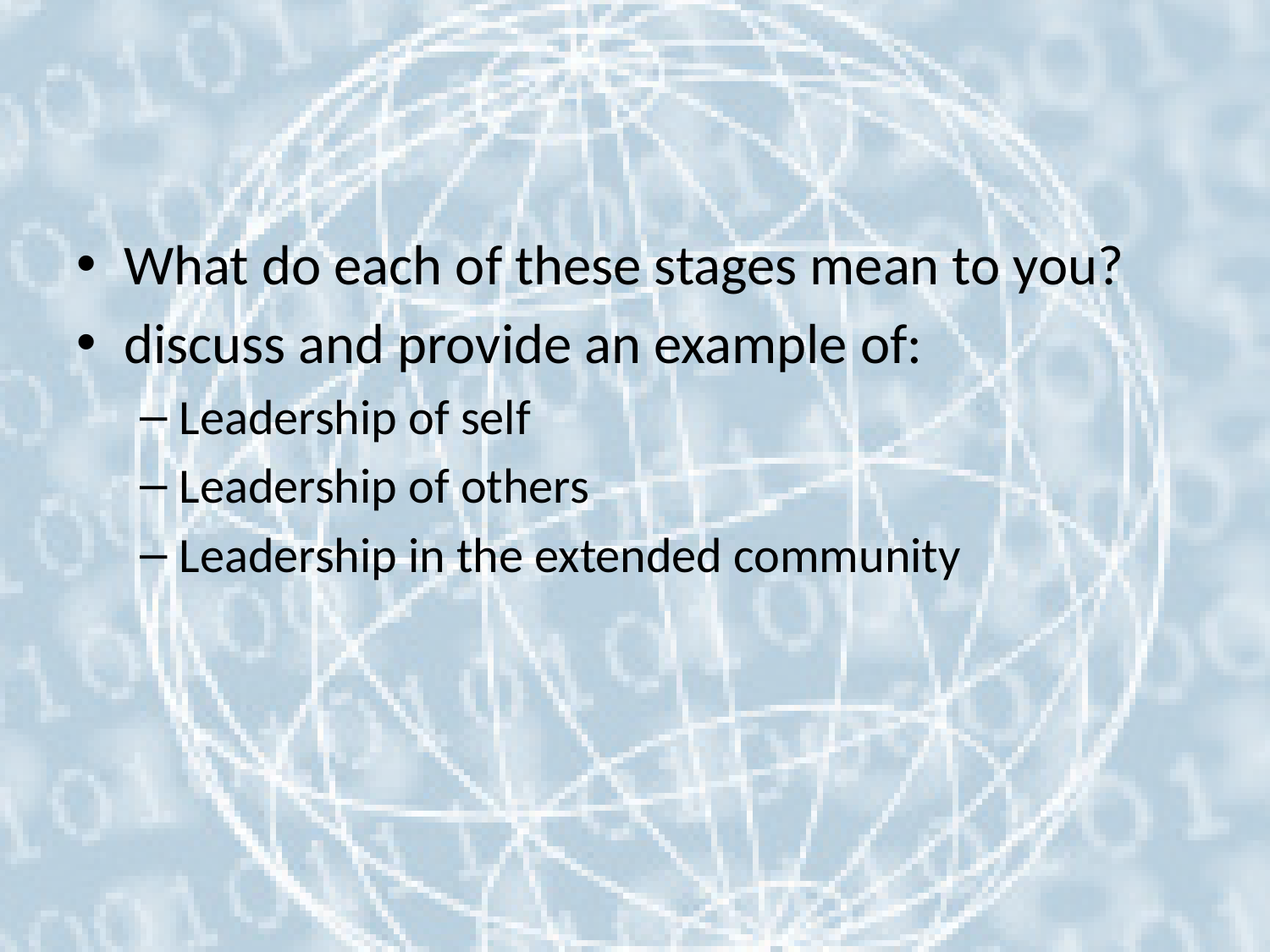

#
What do each of these stages mean to you?
discuss and provide an example of:
Leadership of self
Leadership of others
Leadership in the extended community